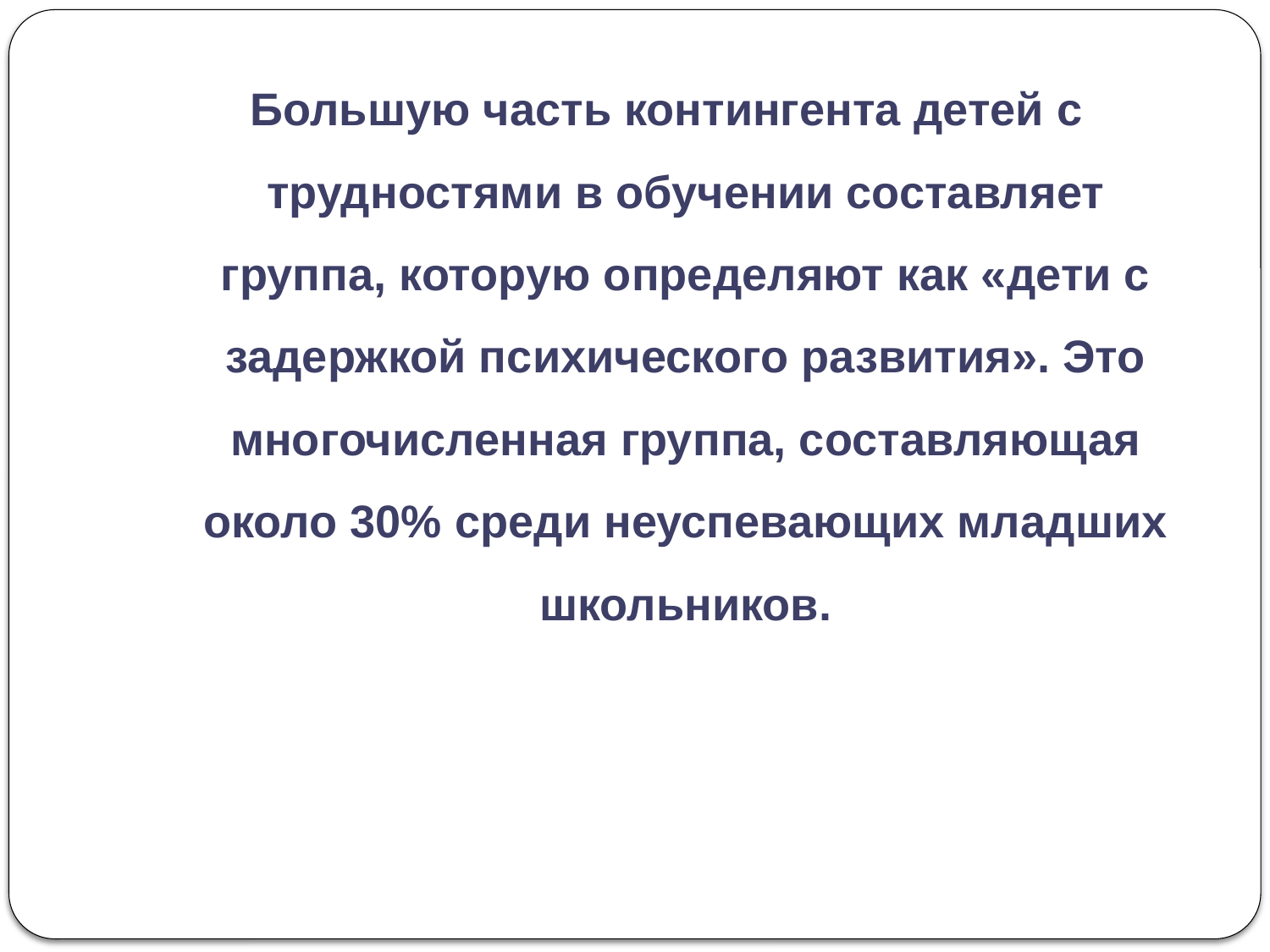

#
Большую часть контингента детей с трудностями в обучении составляет группа, которую определяют как «дети с задержкой психического развития». Это многочисленная группа, составляющая около 30% среди неуспевающих младших школьников.